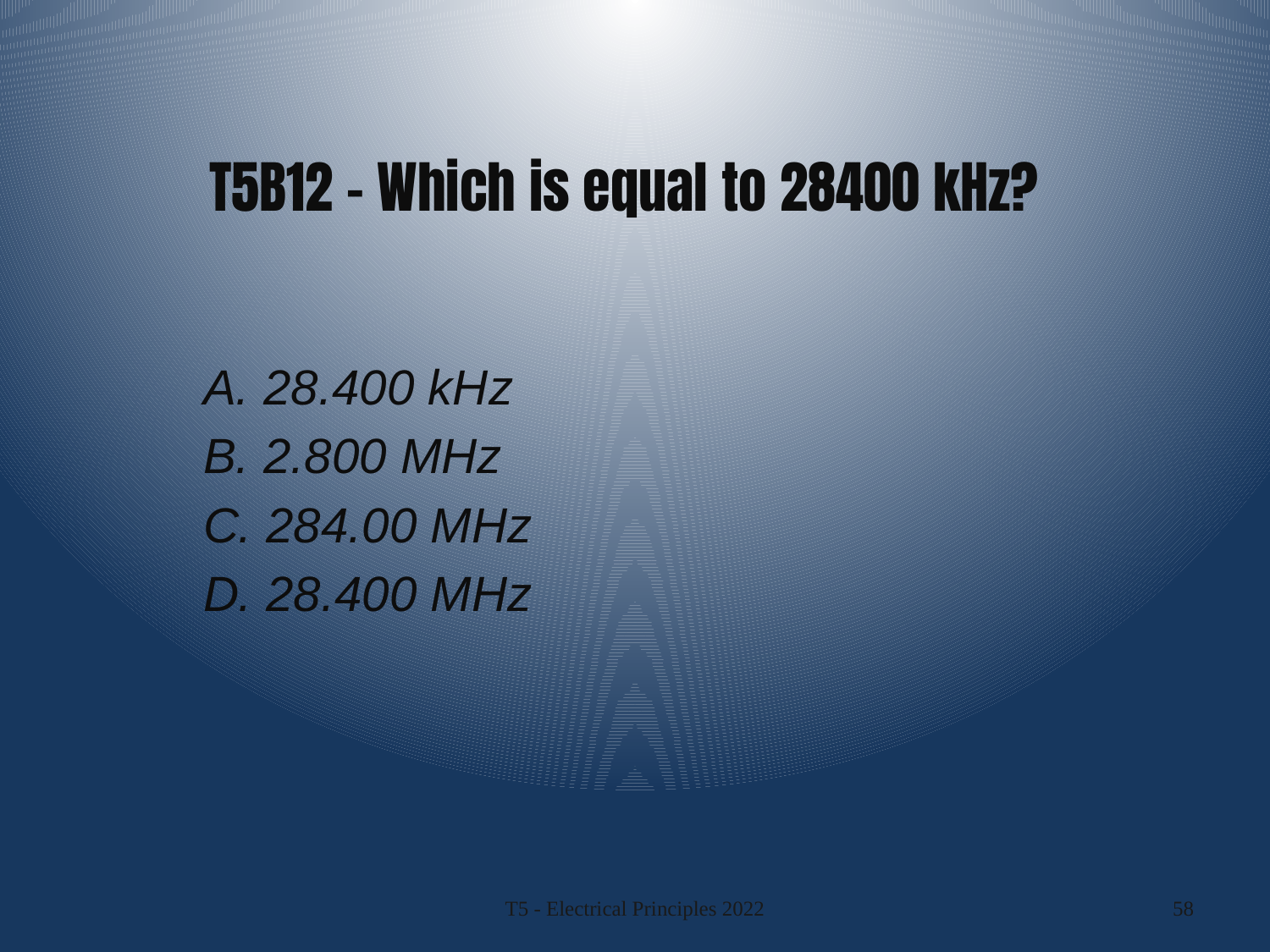

# T5B12 - Which is equal to 28400 kHz?
A. 28.400 kHz
B. 2.800 MHz
C. 284.00 MHz
D. 28.400 MHz
T5 - Electrical Principles 2022
58